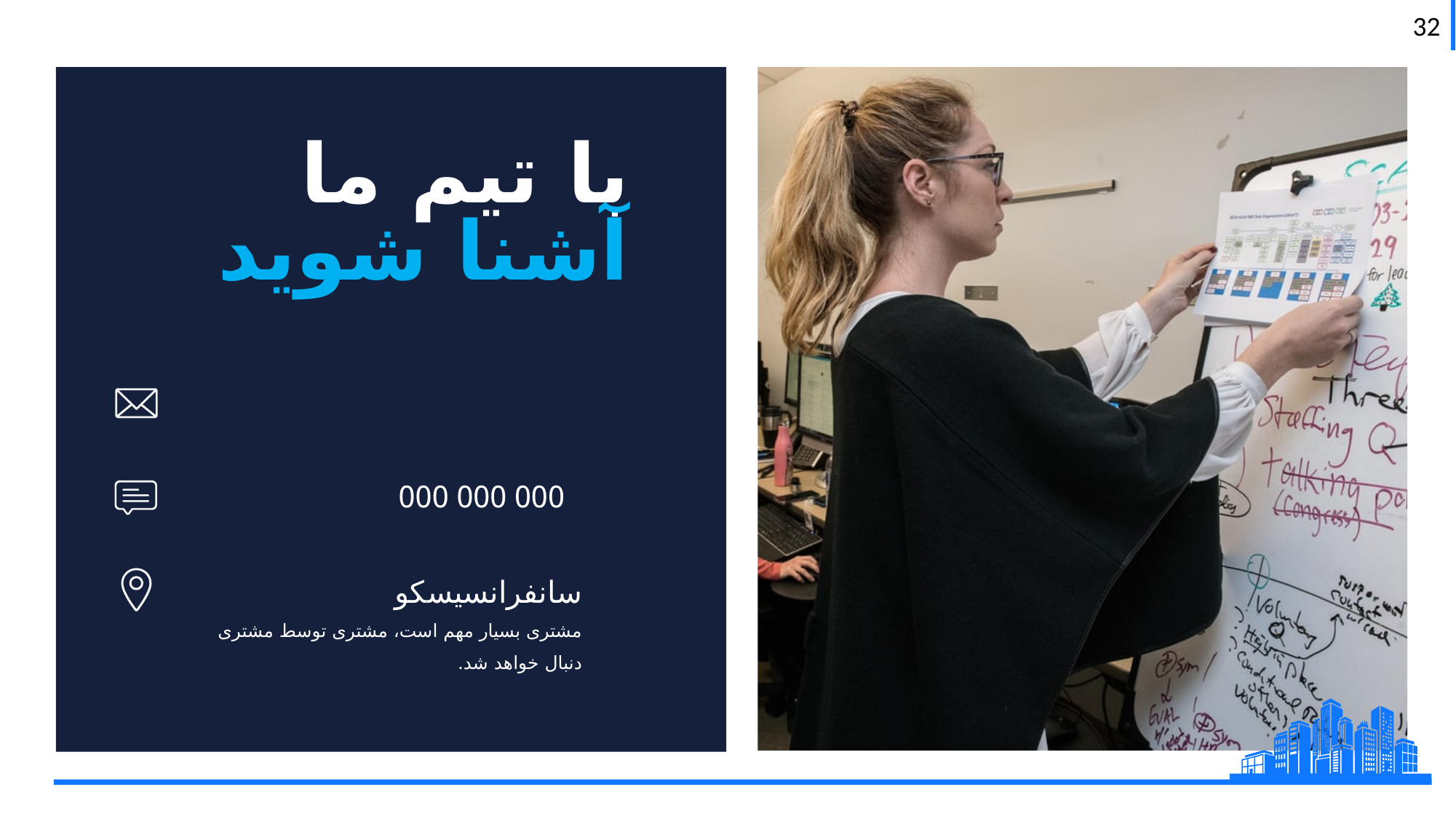

با تیم ما
آشنا شوید

 000 000 000

سانفرانسیسکو
مشتری بسیار مهم است، مشتری توسط مشتری دنبال خواهد شد.